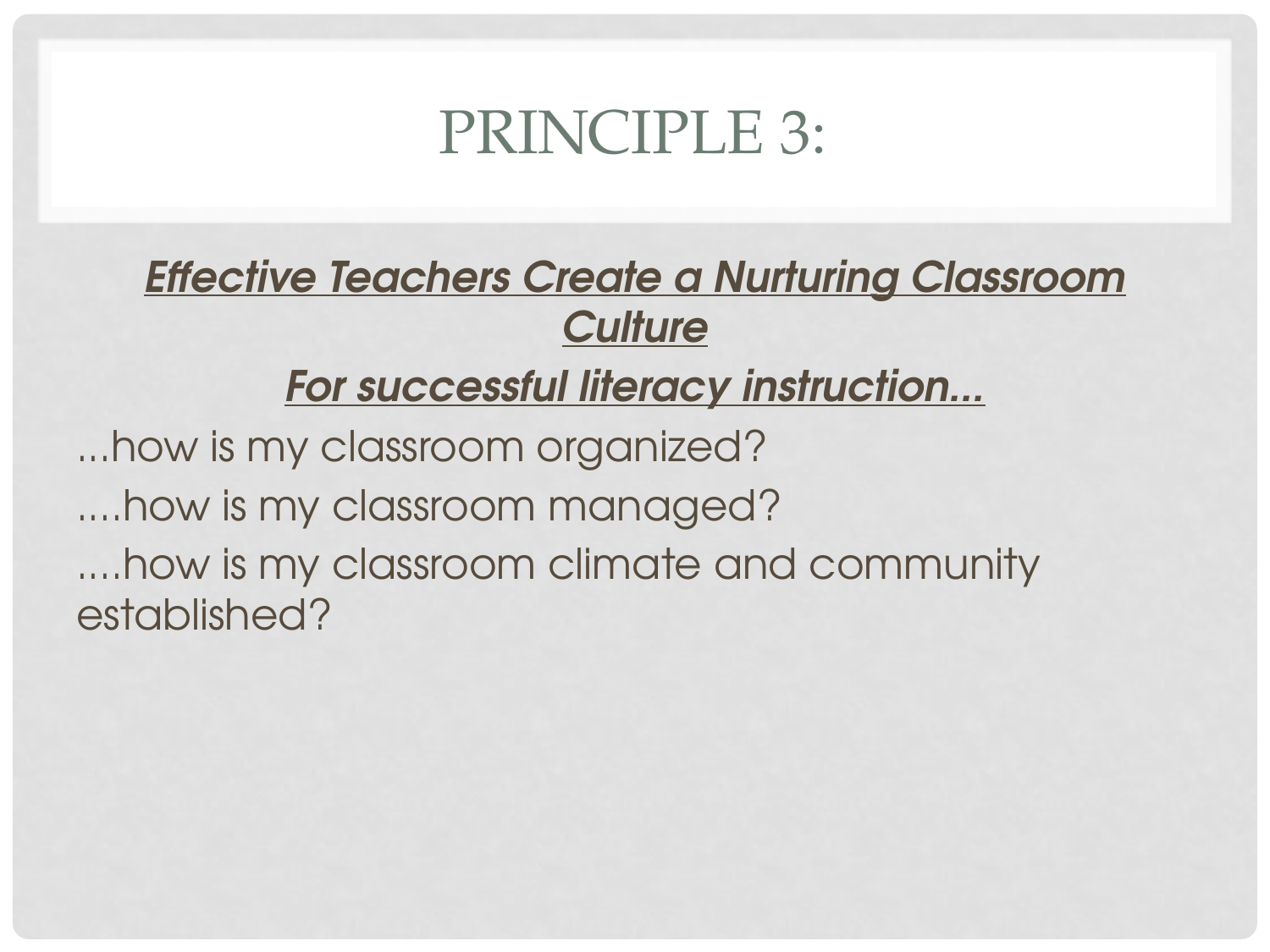

# Principle 3:
Effective Teachers Create a Nurturing Classroom Culture
For successful literacy instruction...
...how is my classroom organized?
....how is my classroom managed?
....how is my classroom climate and community established?